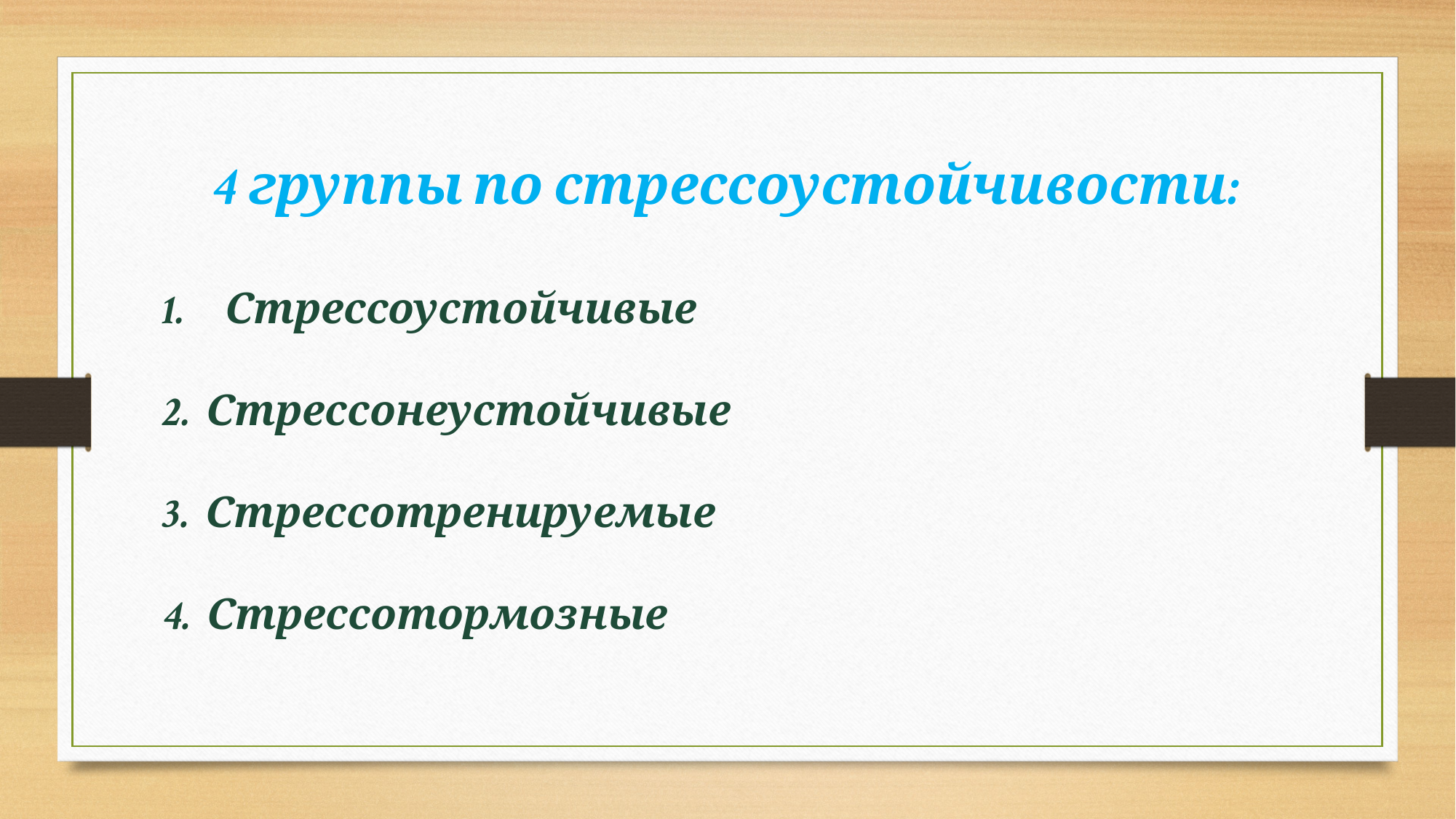

4 группы по стрессоустойчивости:

Стрессоустойчивые

2.  Стрессонеустойчивые

3.  Стрессотренируемые

4.  Стрессотормозные